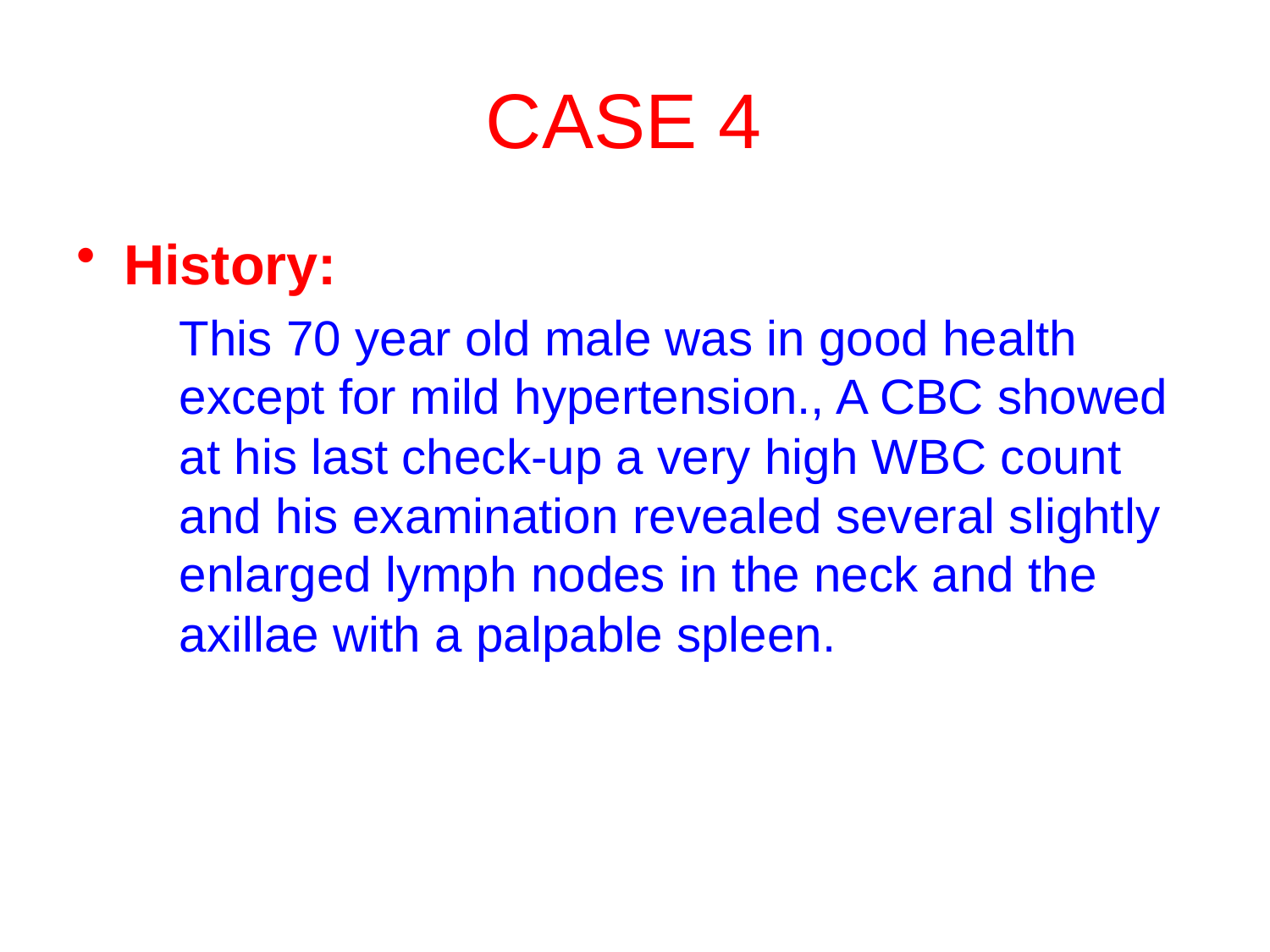

# CASE 4
History:
	This 70 year old male was in good health except for mild hypertension., A CBC showed at his last check-up a very high WBC count and his examination revealed several slightly enlarged lymph nodes in the neck and the axillae with a palpable spleen.